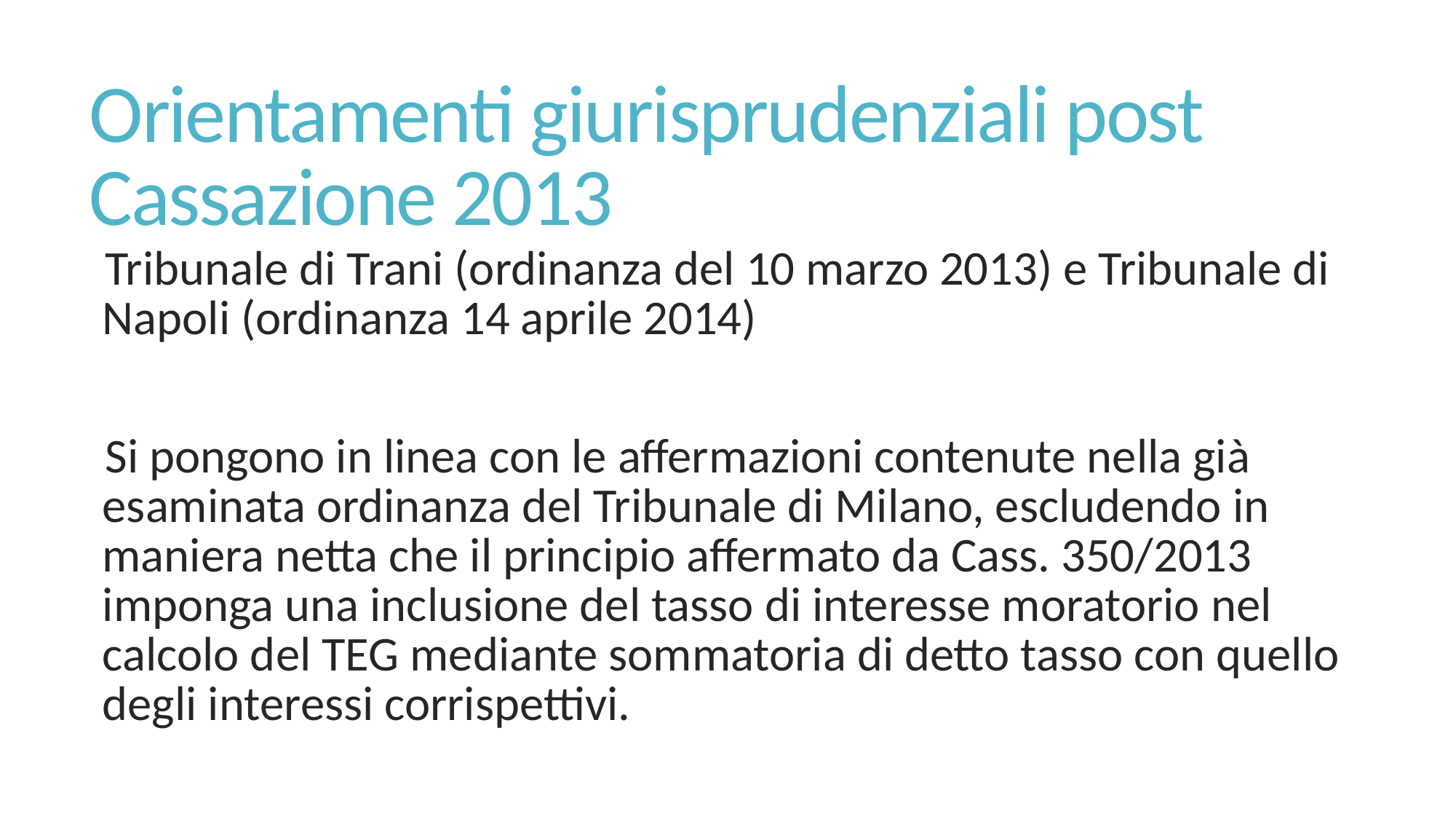

# Orientamenti giurisprudenziali post Cassazione 2013
Tribunale di Trani (ordinanza del 10 marzo 2013) e Tribunale di Napoli (ordinanza 14 aprile 2014)

Si pongono in linea con le affermazioni contenute nella già esaminata ordinanza del Tribunale di Milano, escludendo in maniera netta che il principio affermato da Cass. 350/2013 imponga una inclusione del tasso di interesse moratorio nel calcolo del TEG mediante sommatoria di detto tasso con quello degli interessi corrispettivi.